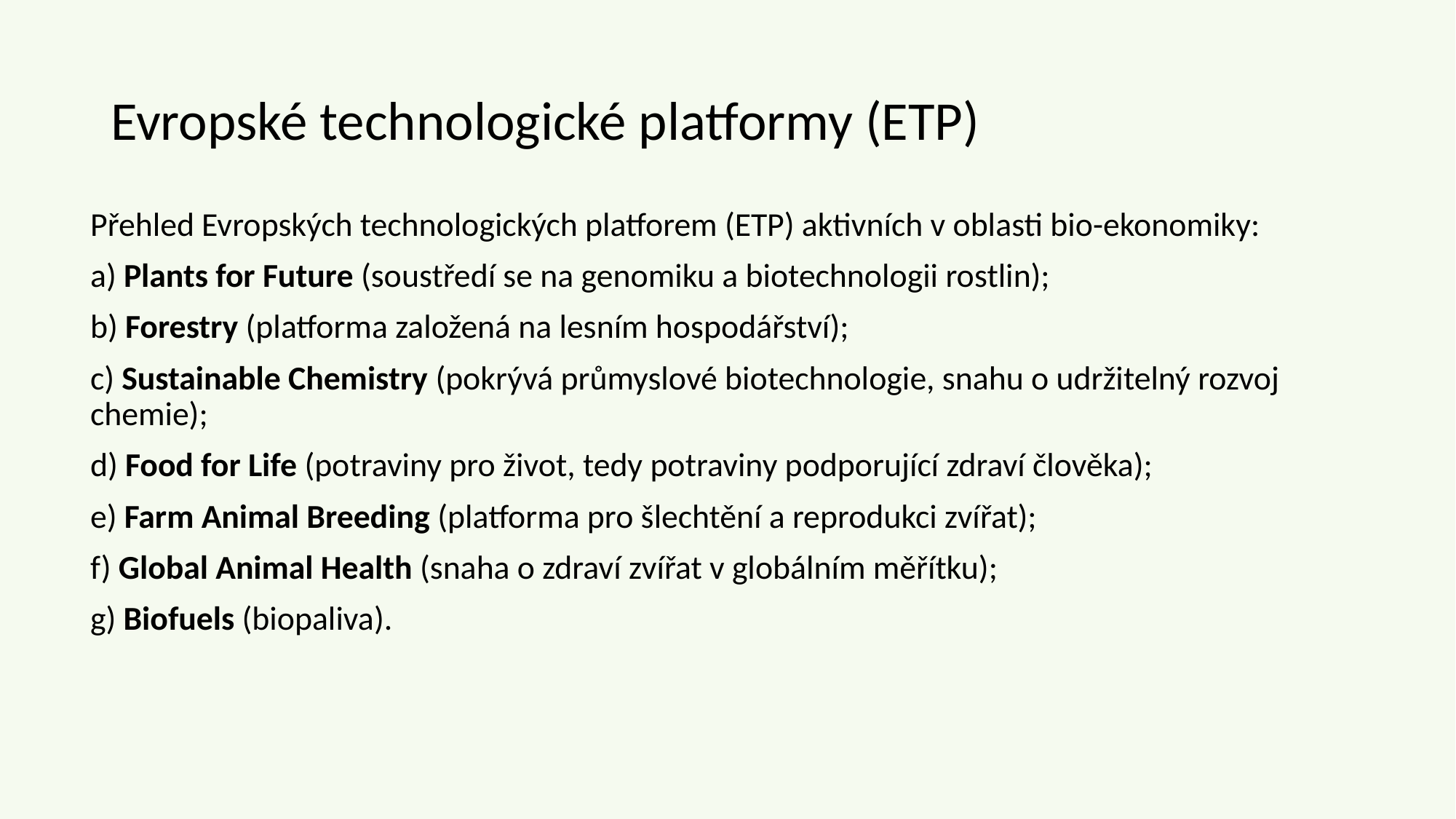

# Evropské technologické platformy (ETP)
Přehled Evropských technologických platforem (ETP) aktivních v oblasti bio-ekonomiky:
a) Plants for Future (soustředí se na genomiku a biotechnologii rostlin);
b) Forestry (platforma založená na lesním hospodářství);
c) Sustainable Chemistry (pokrývá průmyslové biotechnologie, snahu o udržitelný rozvoj chemie);
d) Food for Life (potraviny pro život, tedy potraviny podporující zdraví člověka);
e) Farm Animal Breeding (platforma pro šlechtění a reprodukci zvířat);
f) Global Animal Health (snaha o zdraví zvířat v globálním měřítku);
g) Biofuels (biopaliva).